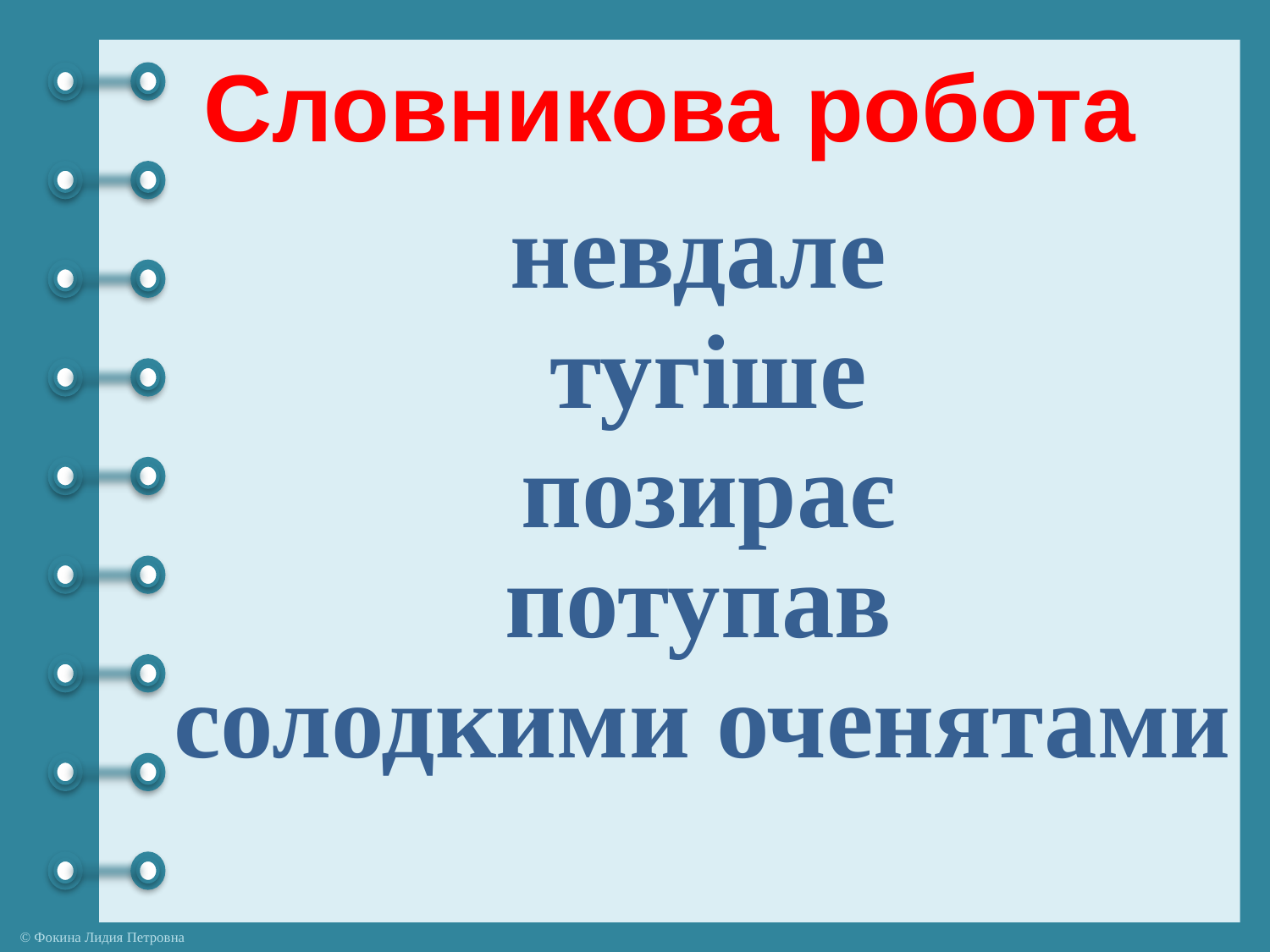

Словникова робота
 невдале
 тугіше
 позирає
 потупав
 солодкими оченятами